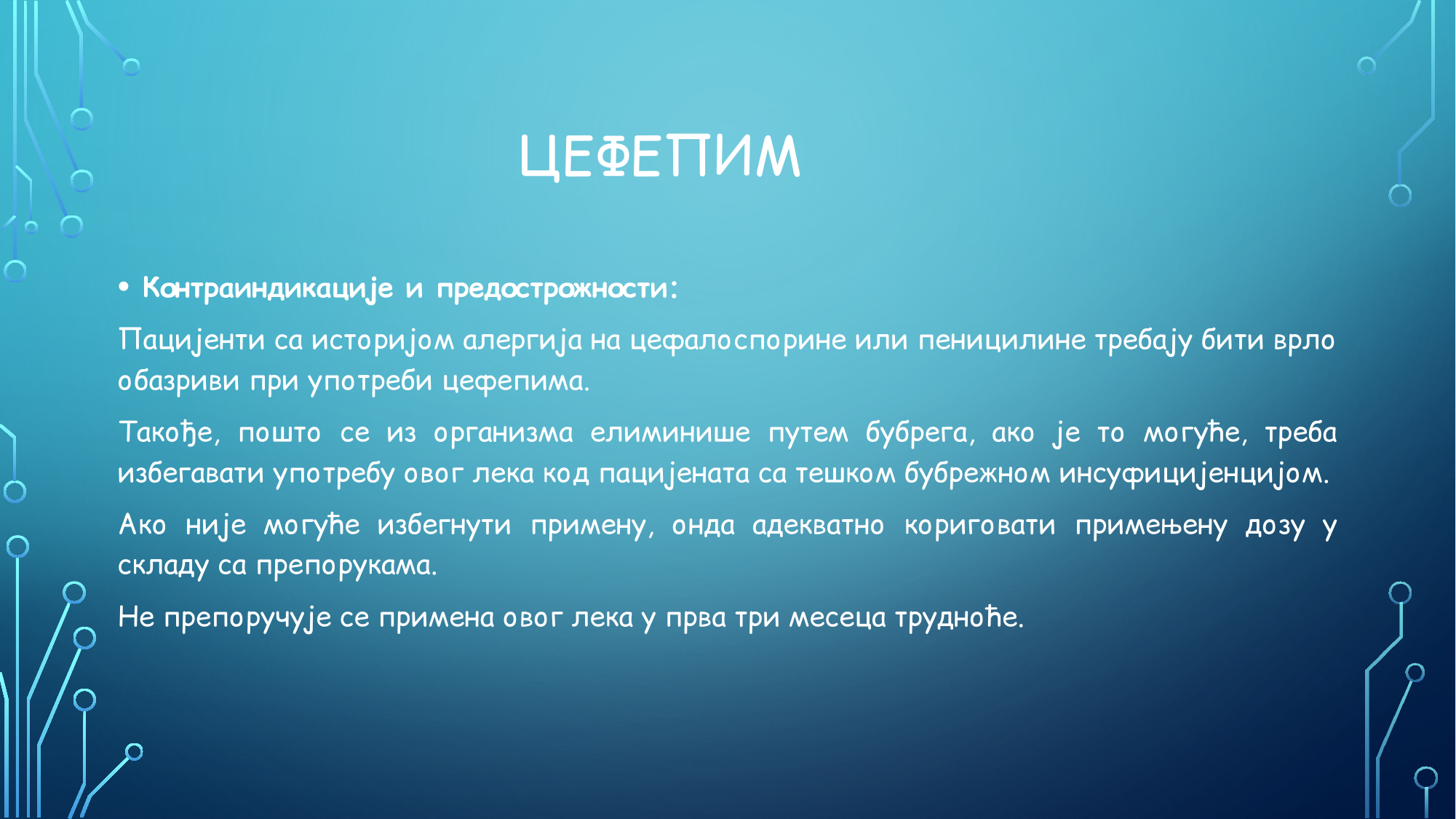

# Цефепим
Контраиндикације и предострожности:
Пацијенти са историјом алергија на цефалоспорине или пеницилине требају бити врло обазриви при употреби цефепима.
Такође, пошто се из организма елиминише путем бубрега, ако је то могуће, треба избегавати употребу овог лека код пацијената са тешком бубрежном инсуфицијенцијом.
Ако није могуће избегнути примену, онда адекватно кориговати примењену дозу у складу са препорукама.
Не препоручује се примена овог лека у прва три месеца трудноће.